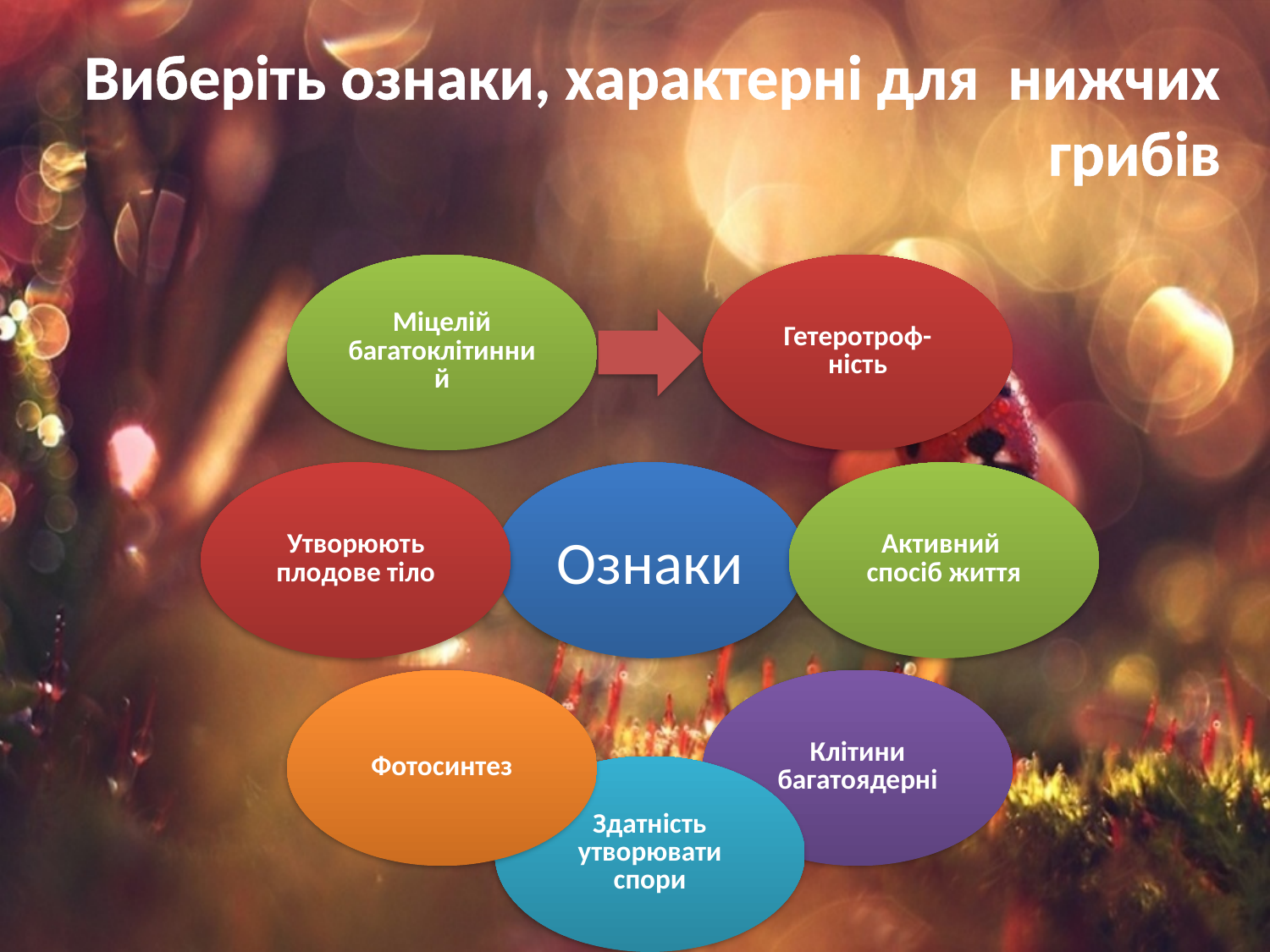

Виберіть ознаки, характерні для  нижчих грибів
Ознаки
Гетеротроф-ність
Активний  спосіб життя
Клітини багатоядерні
Здатність утворювати спори
Фотосинтез
Утворюють плодове тіло
Міцелій багатоклітинний